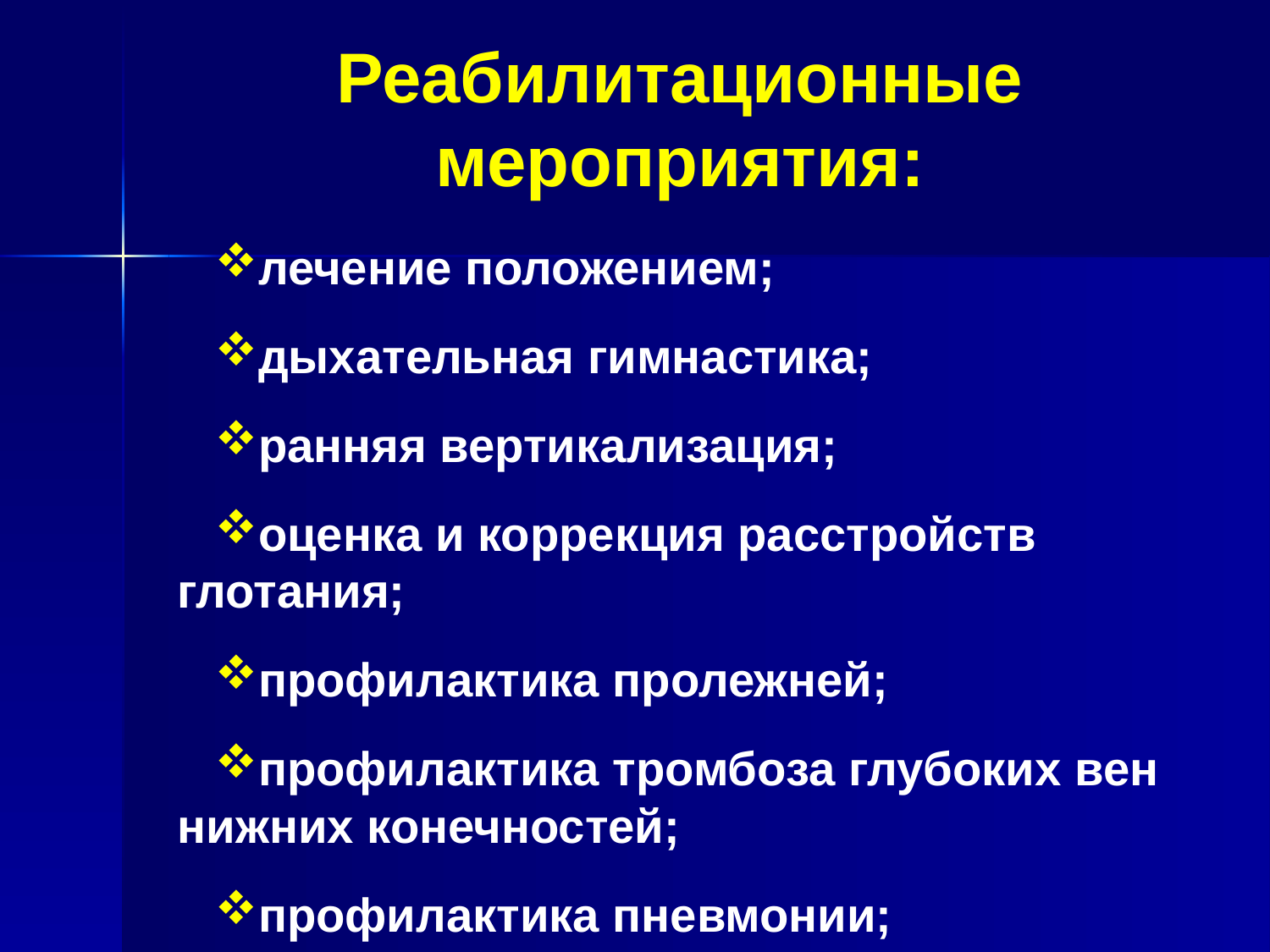

Реабилитационные мероприятия:
лечение положением;
дыхательная гимнастика;
ранняя вертикализация;
оценка и коррекция расстройств глотания;
профилактика пролежней;
профилактика тромбоза глубоких вен нижних конечностей;
профилактика пневмонии;